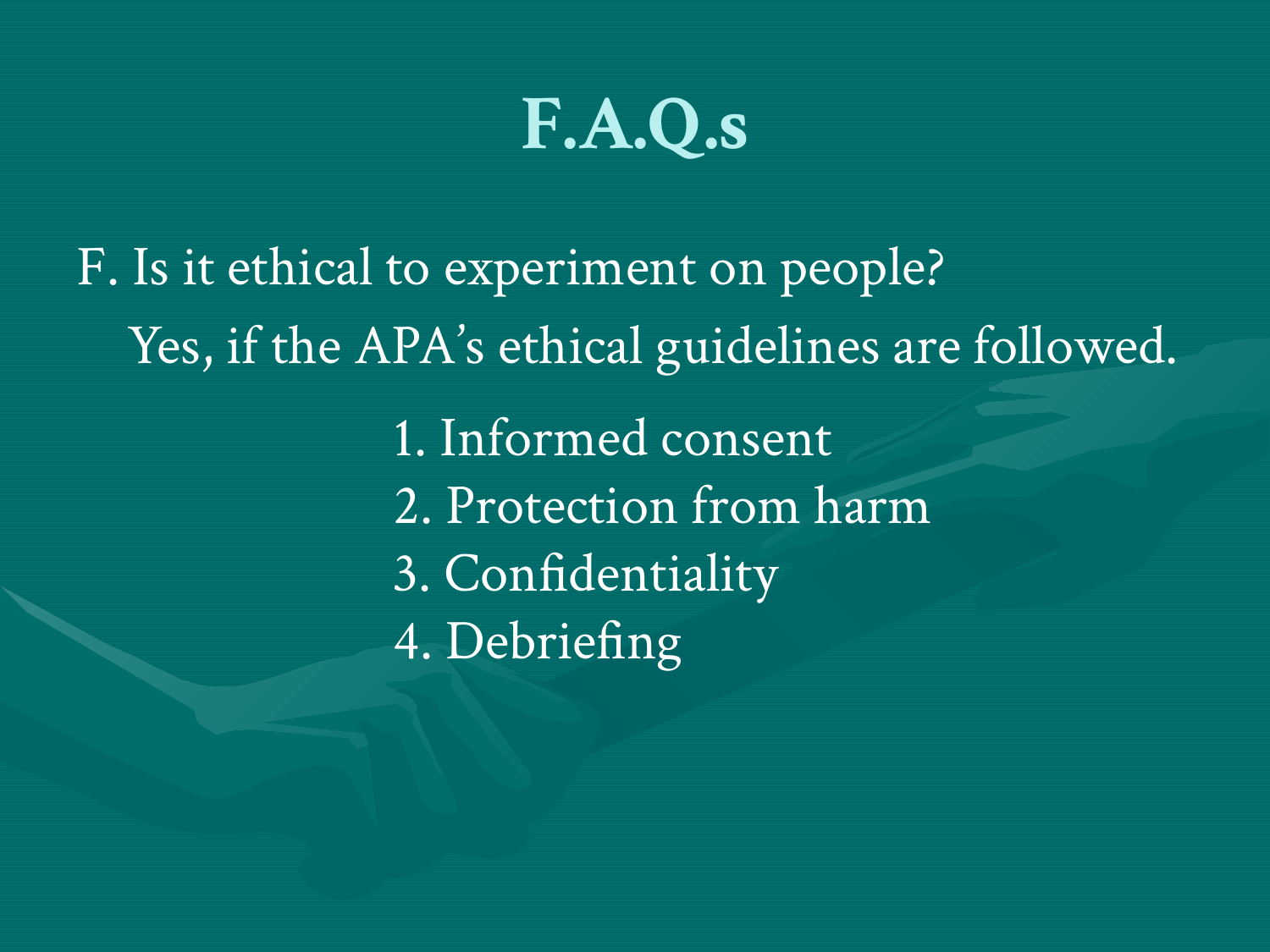

# F.A.Q.s
F. Is it ethical to experiment on people?
    Yes, if the APA’s ethical guidelines are followed.

     1. Informed consent
     2. Protection from harm
     3. Confidentiality
     4. Debriefing